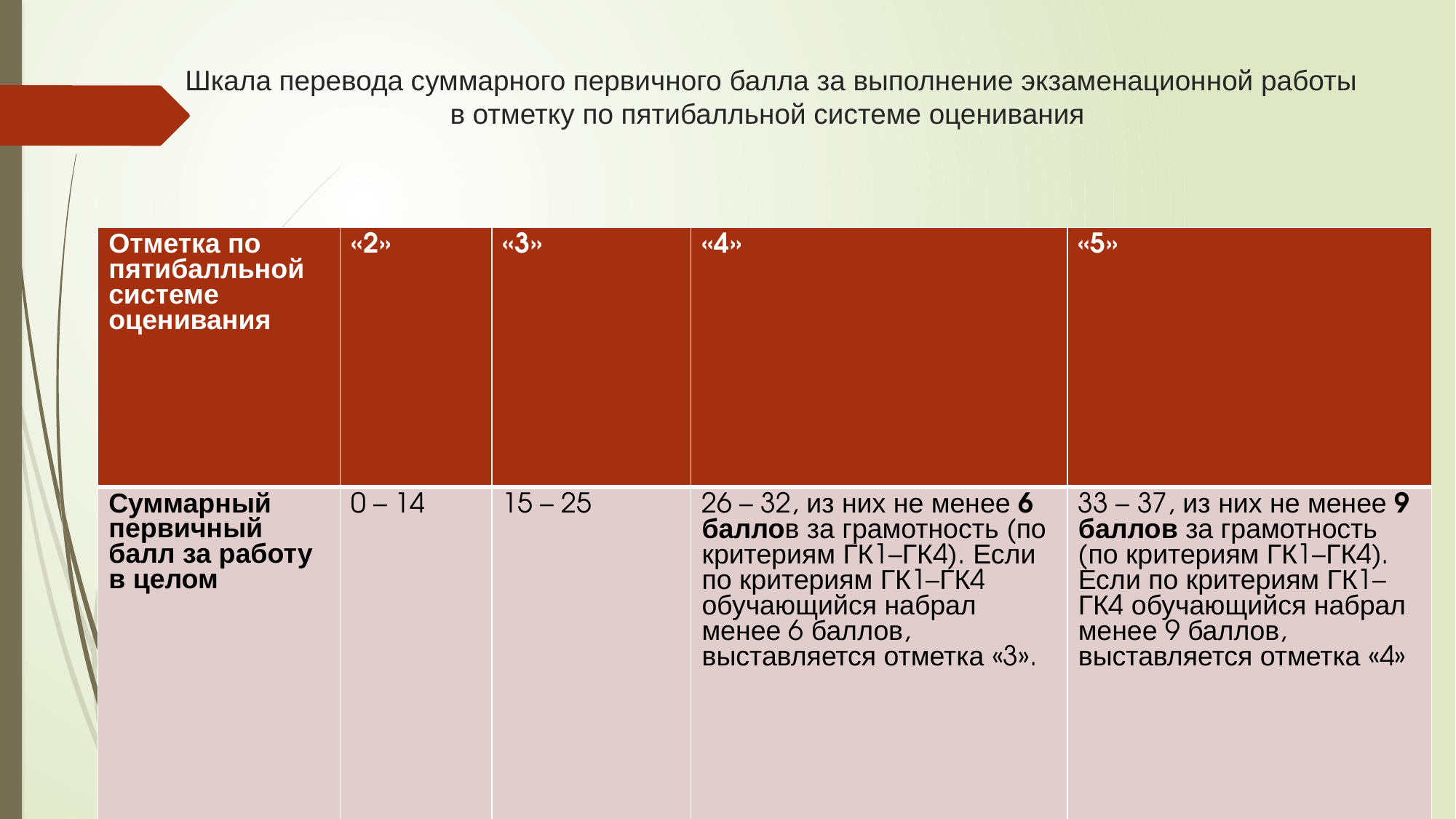

# Шкала перевода суммарного первичного балла за выполнение экзаменационной работы в отметку по пятибалльной системе оценивания

| Отметка по пятибалльной системе оценивания | «2» | «3» | «4» | «5» |
| --- | --- | --- | --- | --- |
| Суммарный первичный балл за работу в целом | 0 – 14 | 15 – 25 | 26 – 32, из них не менее 6 баллов за грамотность (по критериям ГК1–ГК4). Если по критериям ГК1–ГК4 обучающийся набрал менее 6 баллов, выставляется отметка «3». | 33 – 37, из них не менее 9 баллов за грамотность (по критериям ГК1–ГК4). Если по критериям ГК1–ГК4 обучающийся набрал менее 9 баллов, выставляется отметка «4» |